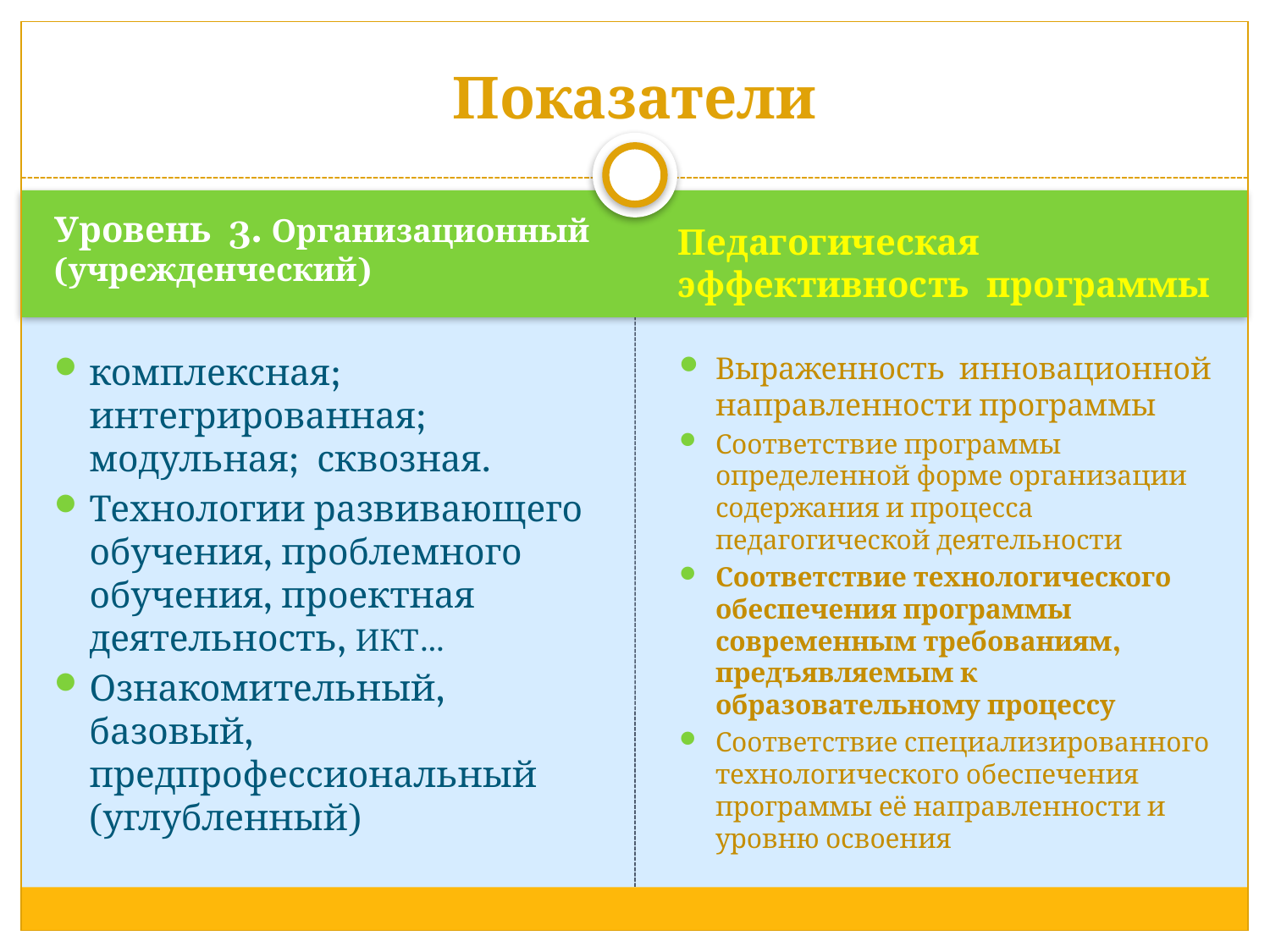

# Показатели

Уровень  3. Организационный (учрежденческий)

Педагогическая эффективность  программы
комплексная; интегрированная; модульная;  сквозная.
Технологии развивающего обучения, проблемного обучения, проектная деятельность, ИКТ…
Ознакомительный, базовый, предпрофессиональный (углубленный)

Выраженность  инновационной направленности программы
Соответствие программы определенной форме организации содержания и процесса педагогической деятельности
Соответствие технологического обеспечения программы современным требованиям, предъявляемым к образовательному процессу
Соответствие специализированного технологического обеспечения программы её направленности и уровню освоения